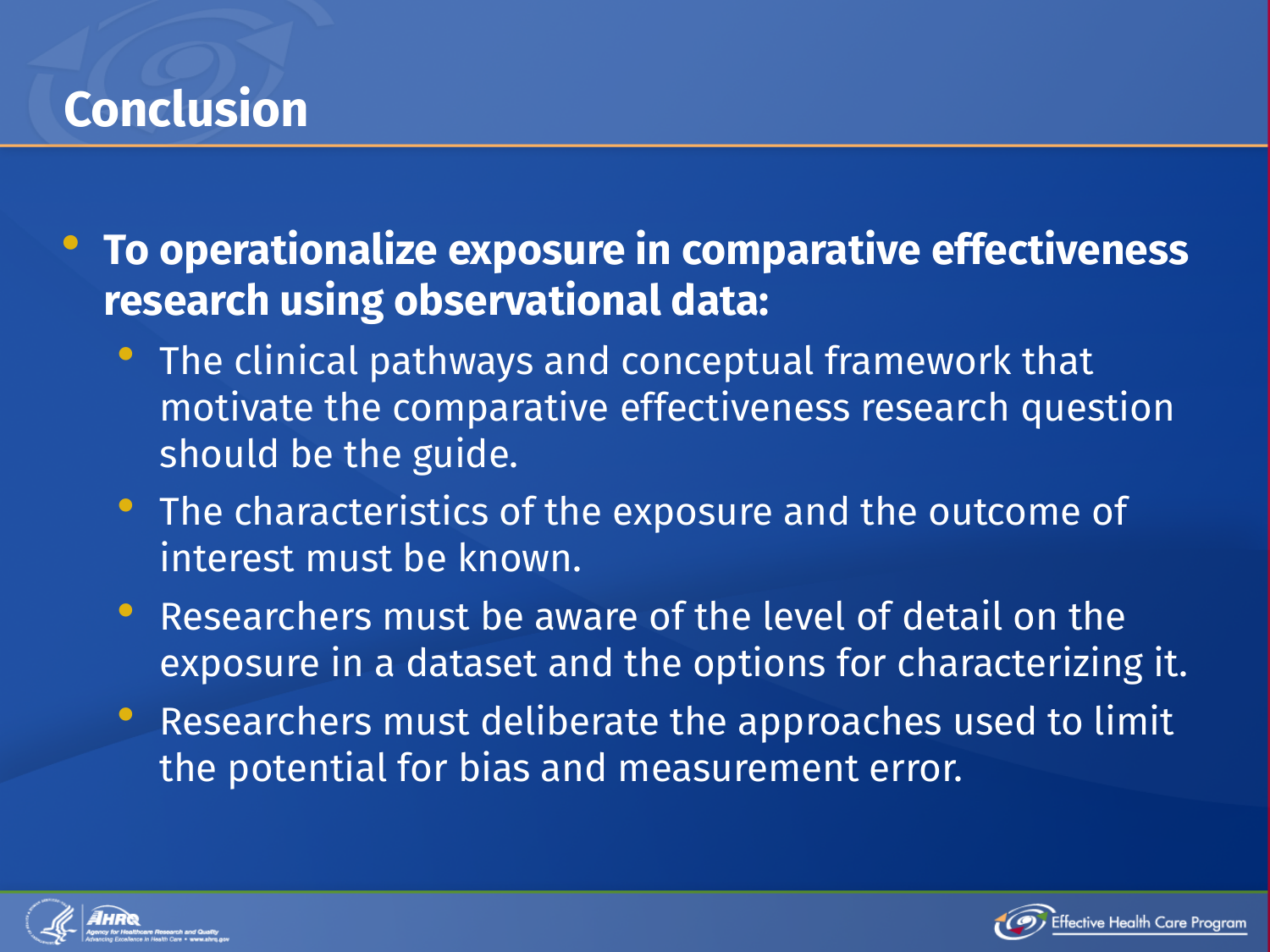

# Conclusion
To operationalize exposure in comparative effectiveness research using observational data:
The clinical pathways and conceptual framework that motivate the comparative effectiveness research question should be the guide.
The characteristics of the exposure and the outcome of interest must be known.
Researchers must be aware of the level of detail on the exposure in a dataset and the options for characterizing it.
Researchers must deliberate the approaches used to limit the potential for bias and measurement error.